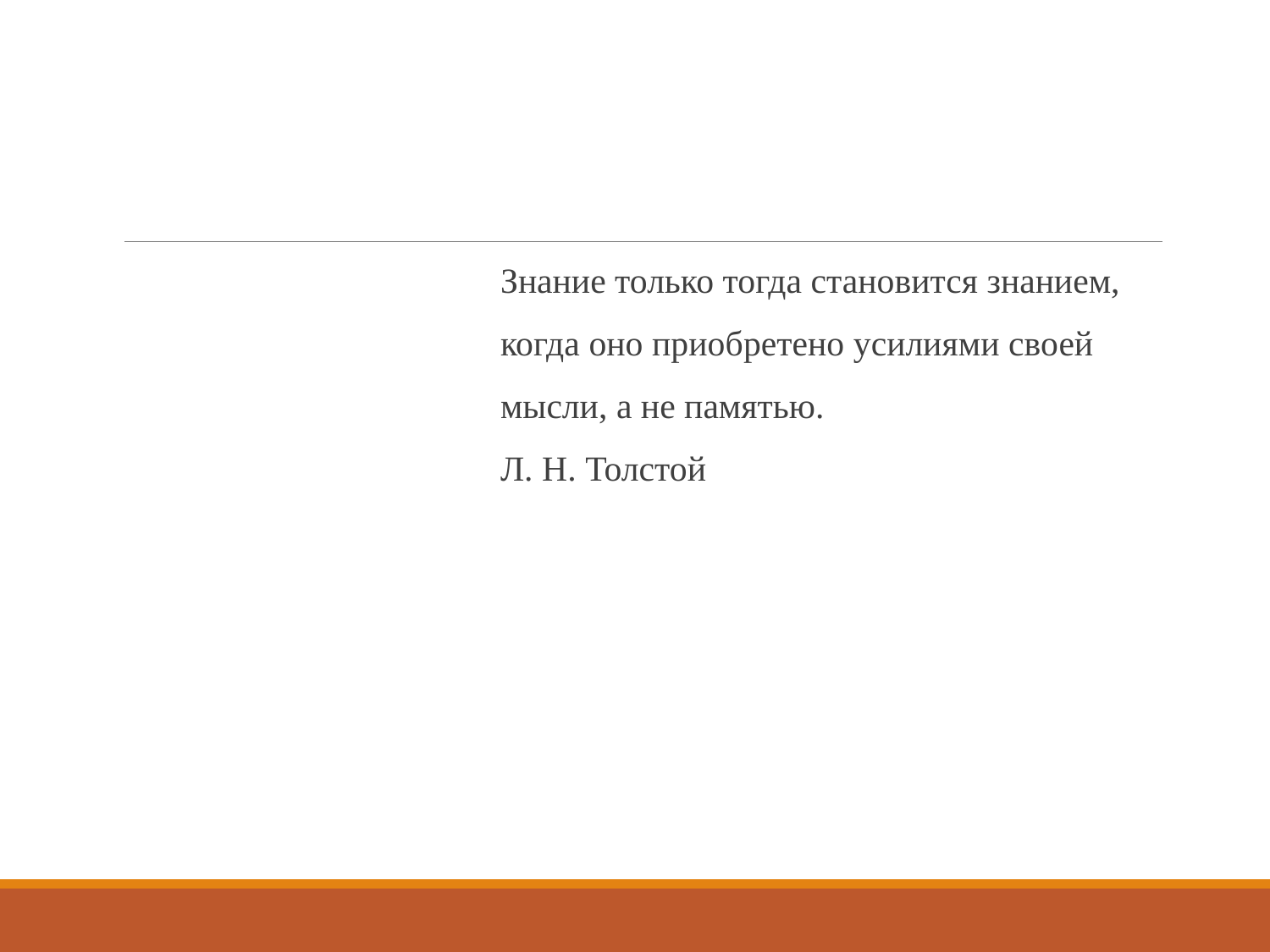

Знание только тогда становится знанием,
когда оно приобретено усилиями своей
мысли, а не памятью.
Л. Н. Толстой